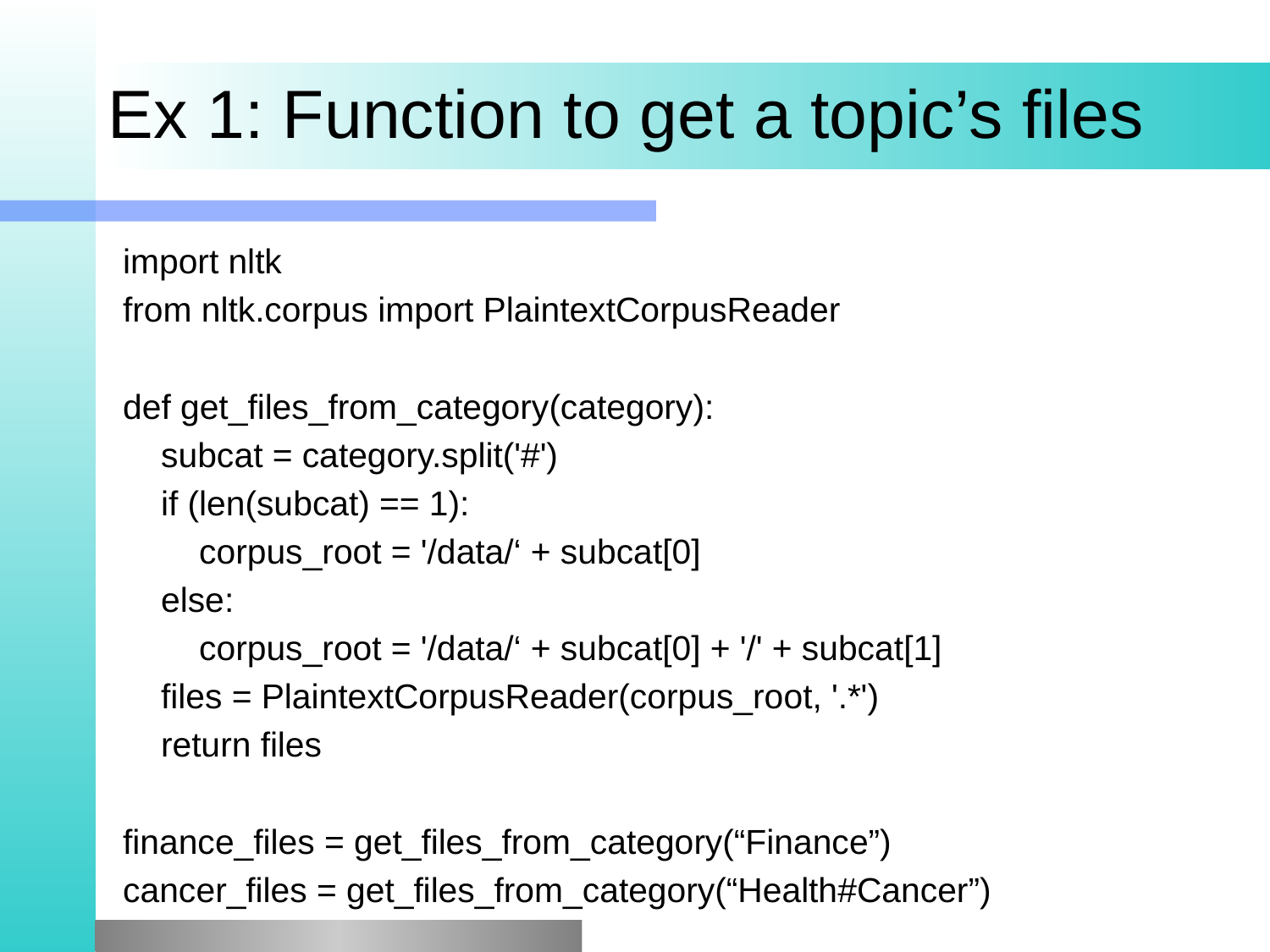

# Ex 1: Function to get a topic’s files
import nltk
from nltk.corpus import PlaintextCorpusReader

def get_files_from_category(category):
    subcat = category.split('#')
    if (len(subcat) == 1):
        corpus_root = '/data/‘ + subcat[0]
    else:
        corpus_root = '/data/‘ + subcat[0] + '/' + subcat[1]
    files = PlaintextCorpusReader(corpus_root, '.*')
    return files

finance_files = get_files_from_category(“Finance”)
cancer_files = get_files_from_category(“Health#Cancer”)